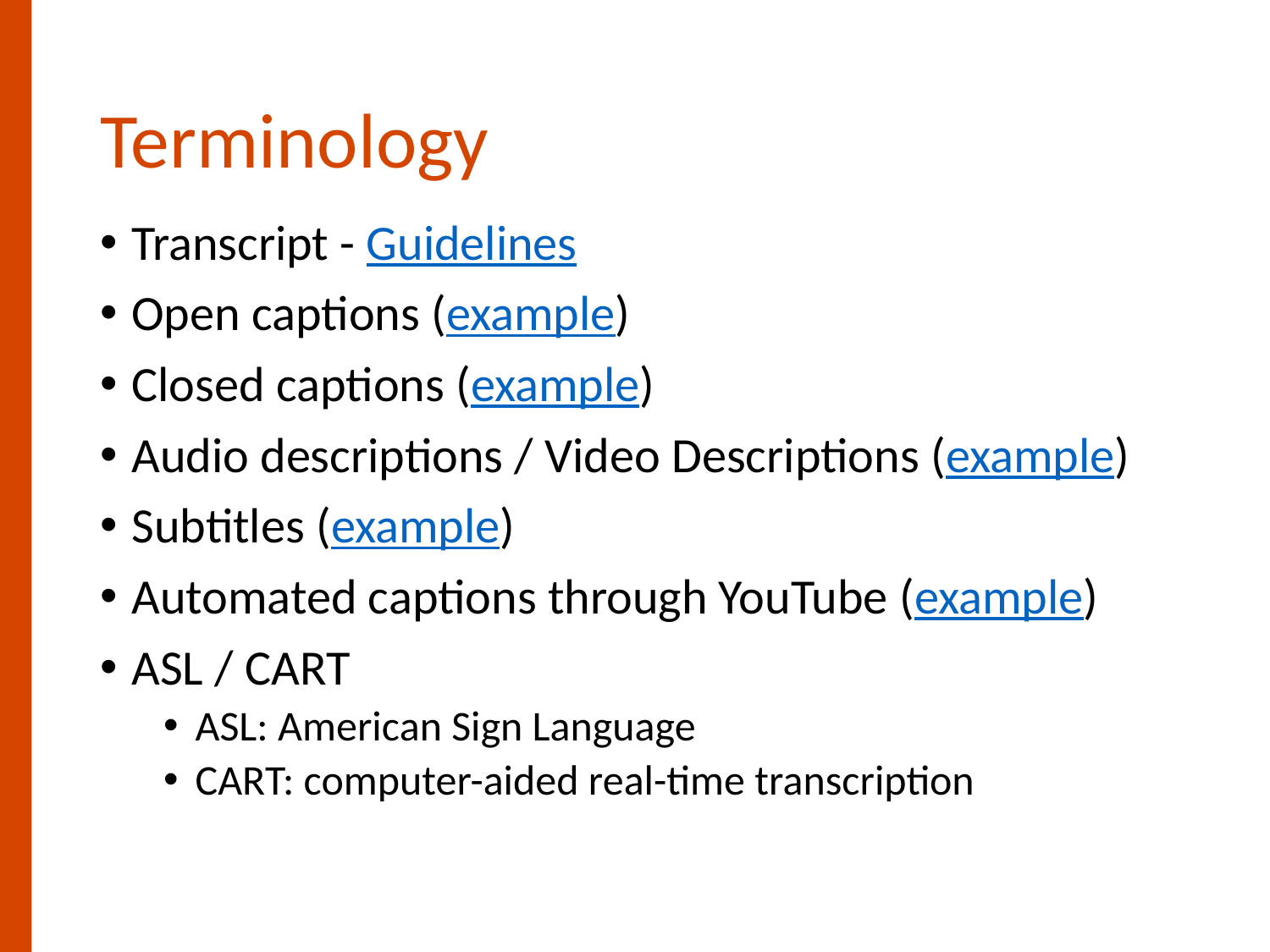

# Terminology
Transcript - Guidelines
Open captions (example)
Closed captions (example)
Audio descriptions / Video Descriptions (example)
Subtitles (example)
Automated captions through YouTube (example)
ASL / CART
ASL: American Sign Language
CART: computer-aided real-time transcription